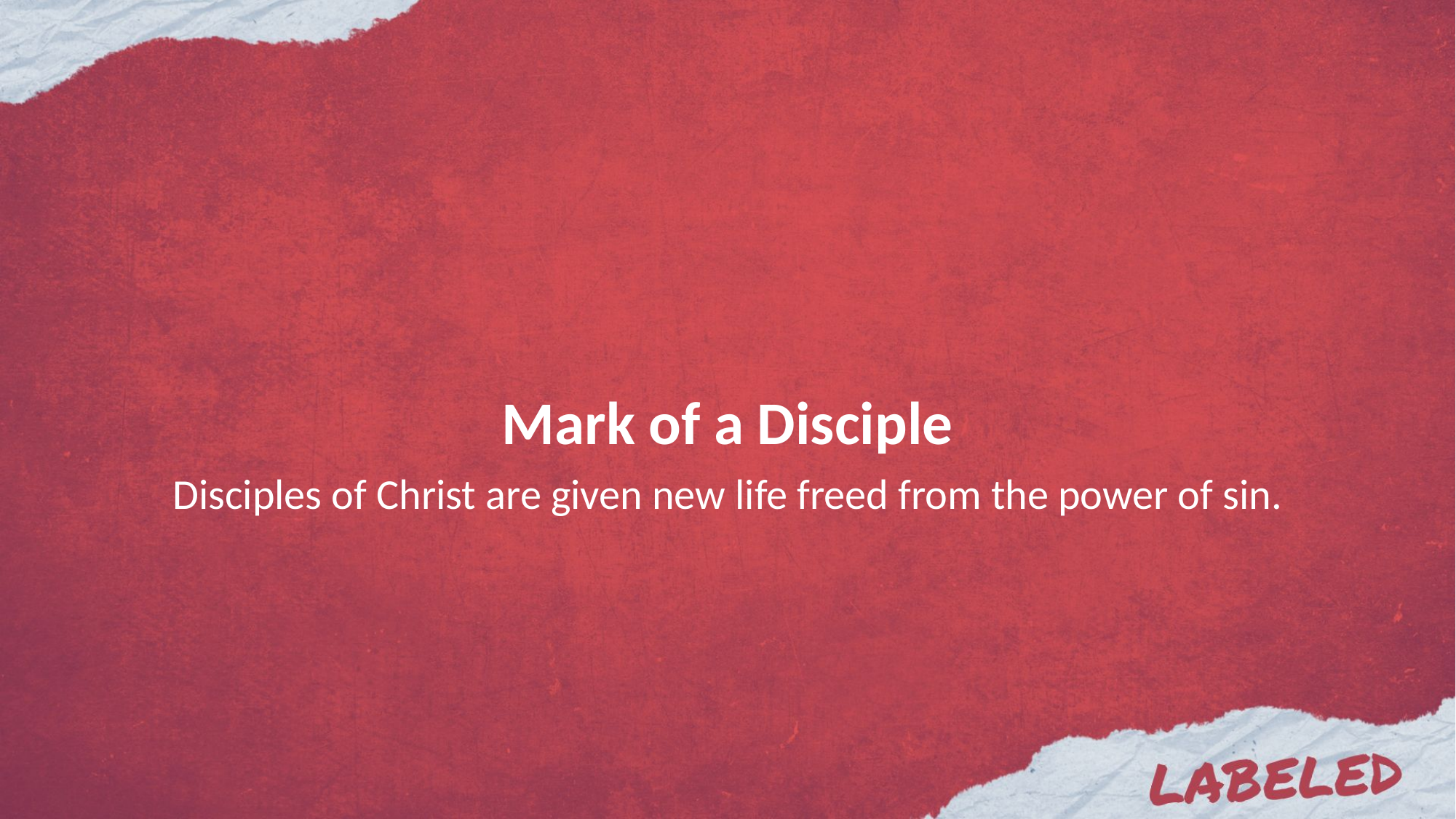

Mark of a Disciple
Disciples of Christ are given new life freed from the power of sin.